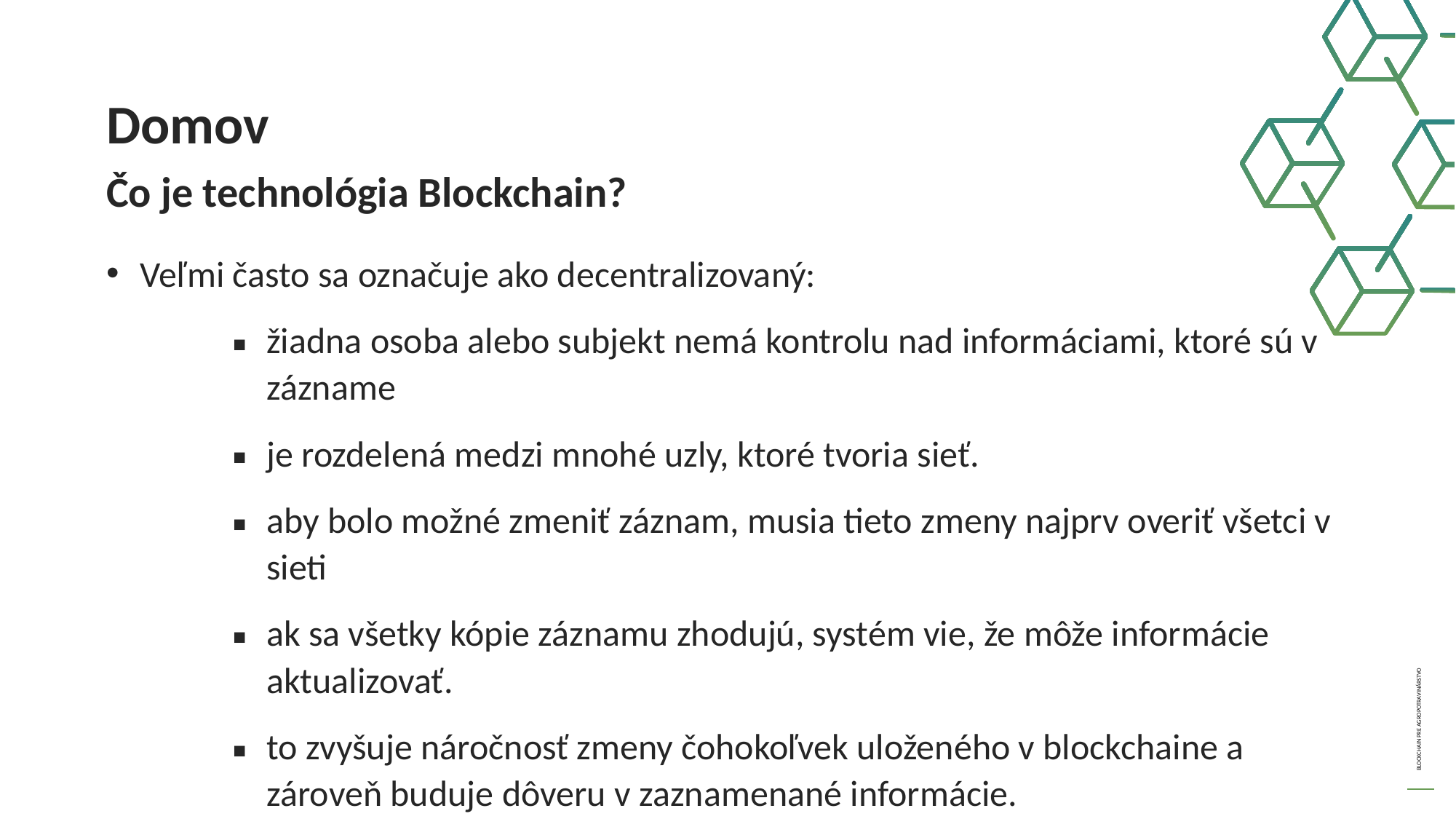

Domov
Čo je technológia Blockchain?
Veľmi často sa označuje ako decentralizovaný:
žiadna osoba alebo subjekt nemá kontrolu nad informáciami, ktoré sú v zázname
je rozdelená medzi mnohé uzly, ktoré tvoria sieť.
aby bolo možné zmeniť záznam, musia tieto zmeny najprv overiť všetci v sieti
ak sa všetky kópie záznamu zhodujú, systém vie, že môže informácie aktualizovať.
to zvyšuje náročnosť zmeny čohokoľvek uloženého v blockchaine a zároveň buduje dôveru v zaznamenané informácie.